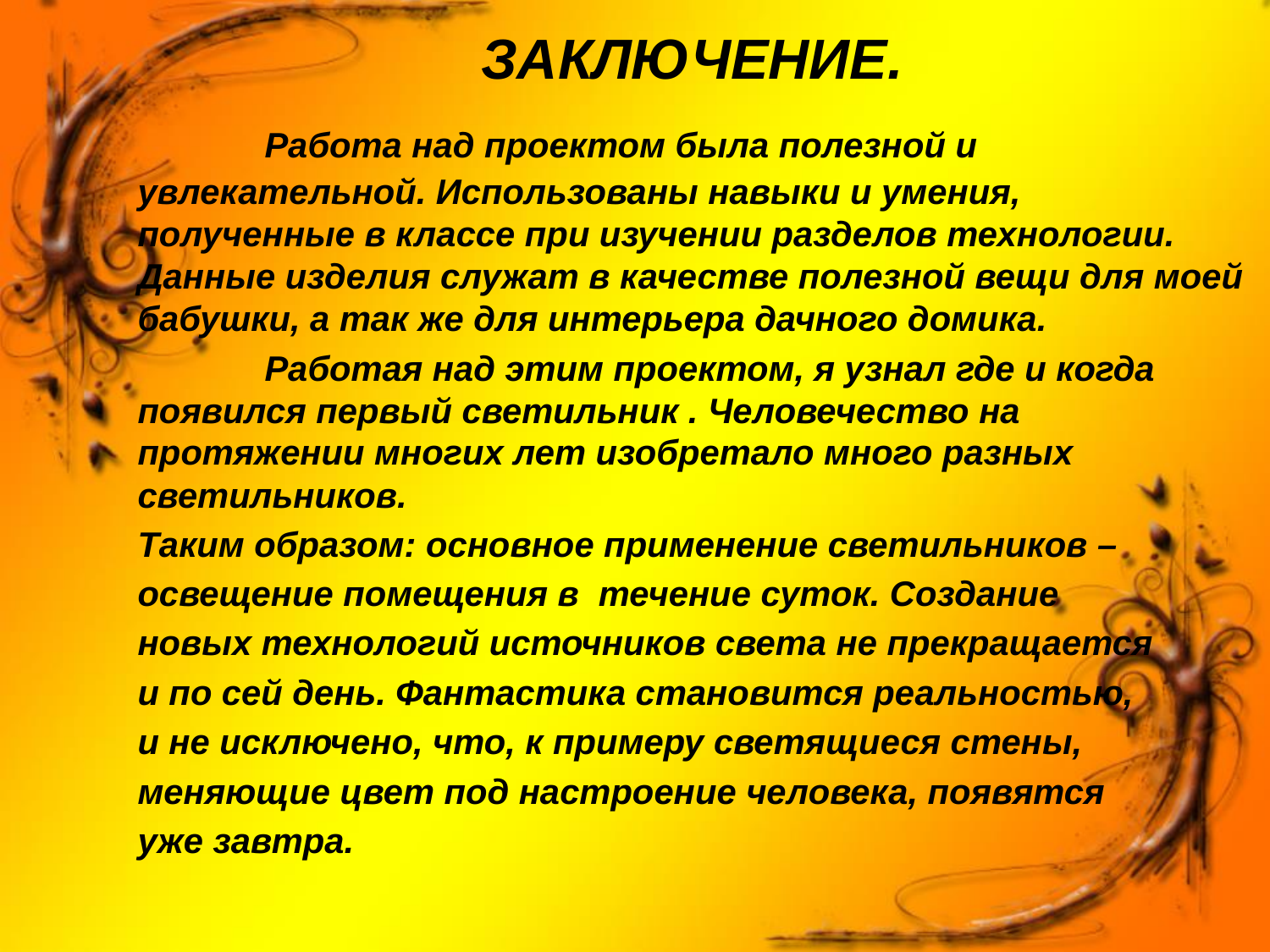

ЗАКЛЮЧЕНИЕ.
     	Работа над проектом была полезной и увлекательной. Использованы навыки и умения, полученные в классе при изучении разделов технологии. Данные изделия служат в качестве полезной вещи для моей бабушки, а так же для интерьера дачного домика.
 	Работая над этим проектом, я узнал где и когда появился первый светильник . Человечество на протяжении многих лет изобретало много разных светильников.
Таким образом: основное применение светильников –
освещение помещения в  течение суток. Создание
новых технологий источников света не прекращается
и по сей день. Фантастика становится реальностью,
и не исключено, что, к примеру светящиеся стены,
меняющие цвет под настроение человека, появятся
уже завтра.